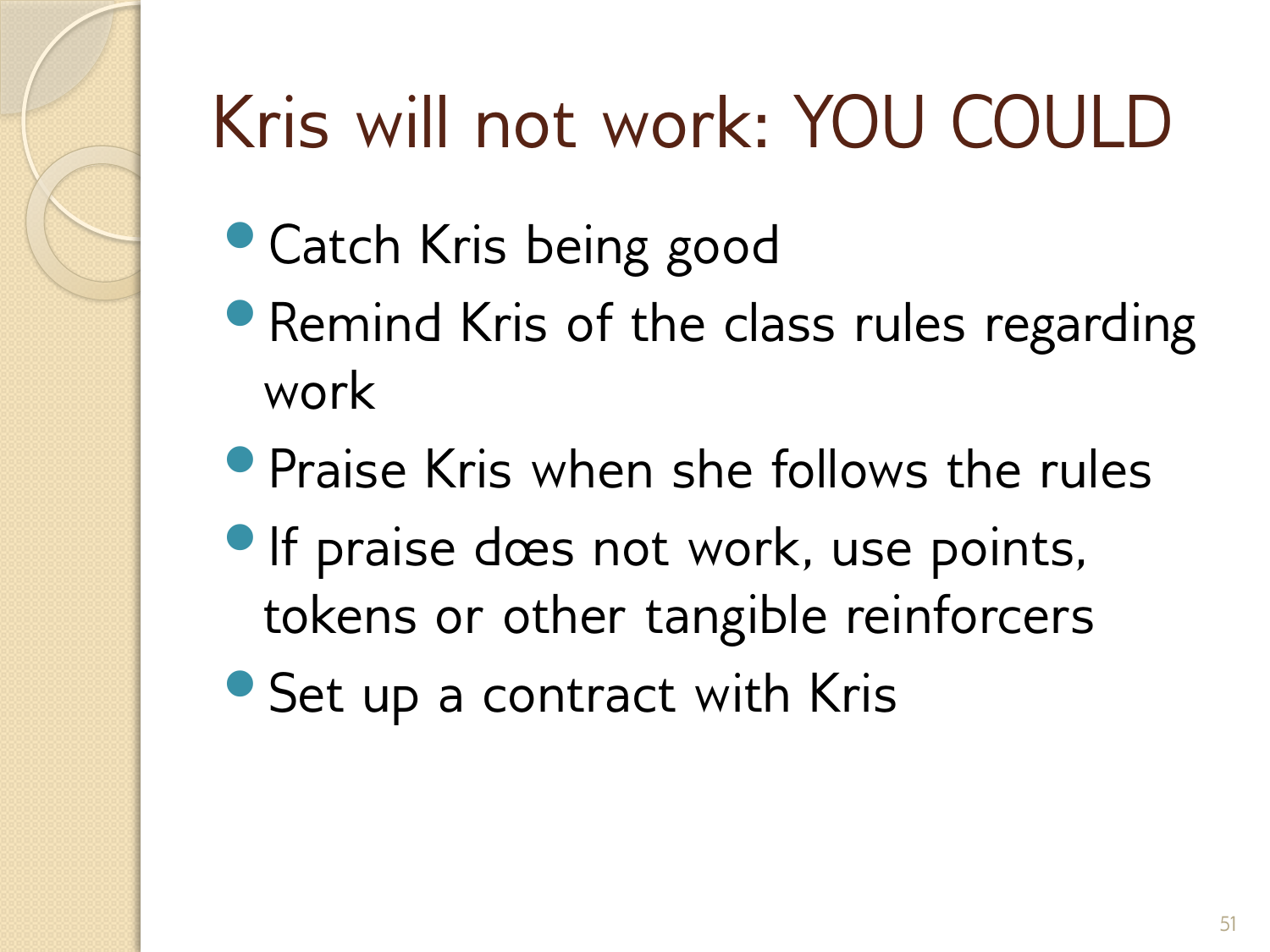

# Kris will not work: YOU COULD
Catch Kris being good
Remind Kris of the class rules regarding work
Praise Kris when she follows the rules
If praise does not work, use points, tokens or other tangible reinforcers
Set up a contract with Kris

51